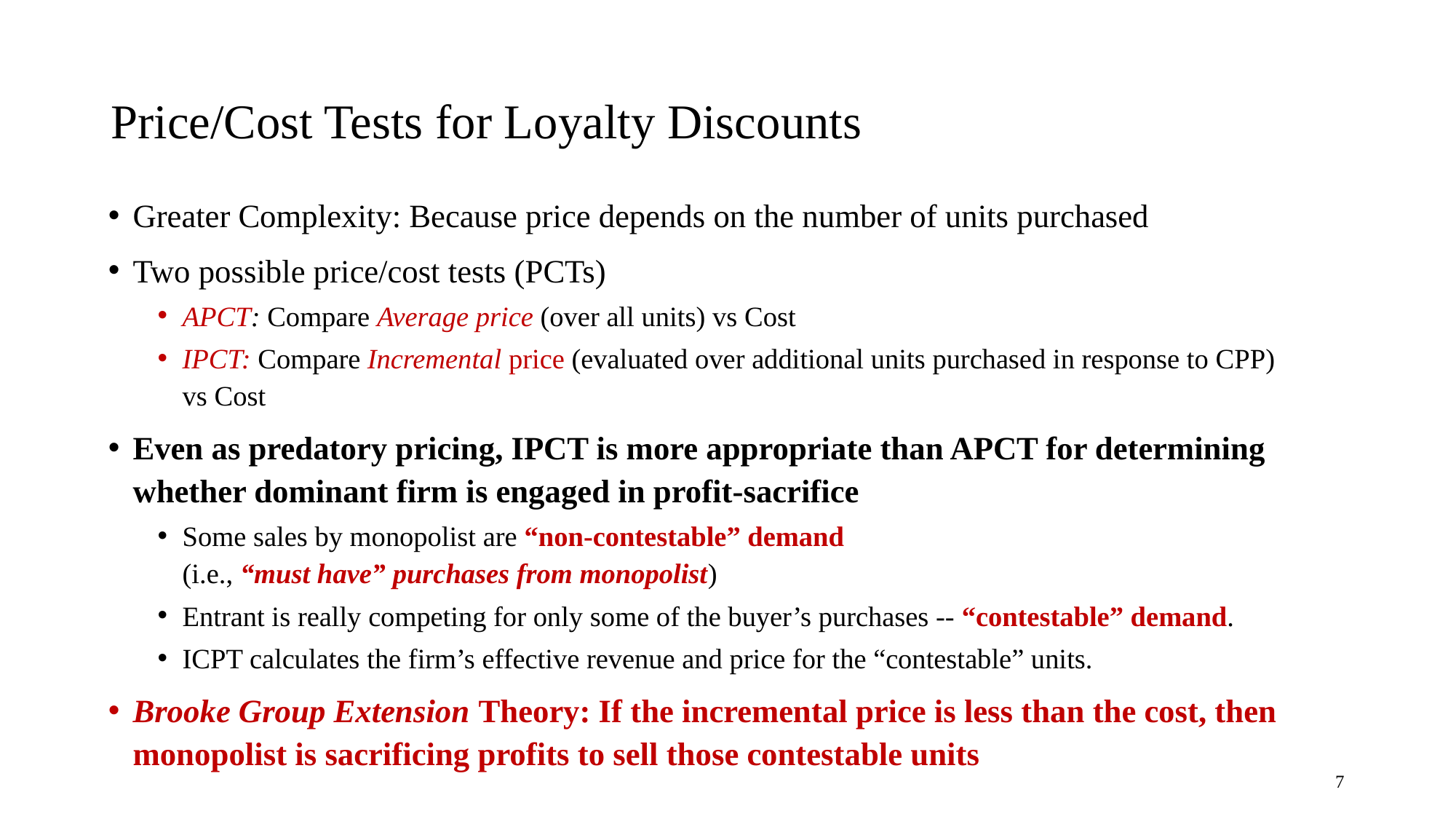

# Price/Cost Tests for Loyalty Discounts
Greater Complexity: Because price depends on the number of units purchased
Two possible price/cost tests (PCTs)
APCT: Compare Average price (over all units) vs Cost
IPCT: Compare Incremental price (evaluated over additional units purchased in response to CPP) vs Cost
Even as predatory pricing, IPCT is more appropriate than APCT for determining whether dominant firm is engaged in profit-sacrifice
Some sales by monopolist are “non-contestable” demand
(i.e., “must have” purchases from monopolist)
Entrant is really competing for only some of the buyer’s purchases -- “contestable” demand.
ICPT calculates the firm’s effective revenue and price for the “contestable” units.
Brooke Group Extension Theory: If the incremental price is less than the cost, then monopolist is sacrificing profits to sell those contestable units

7